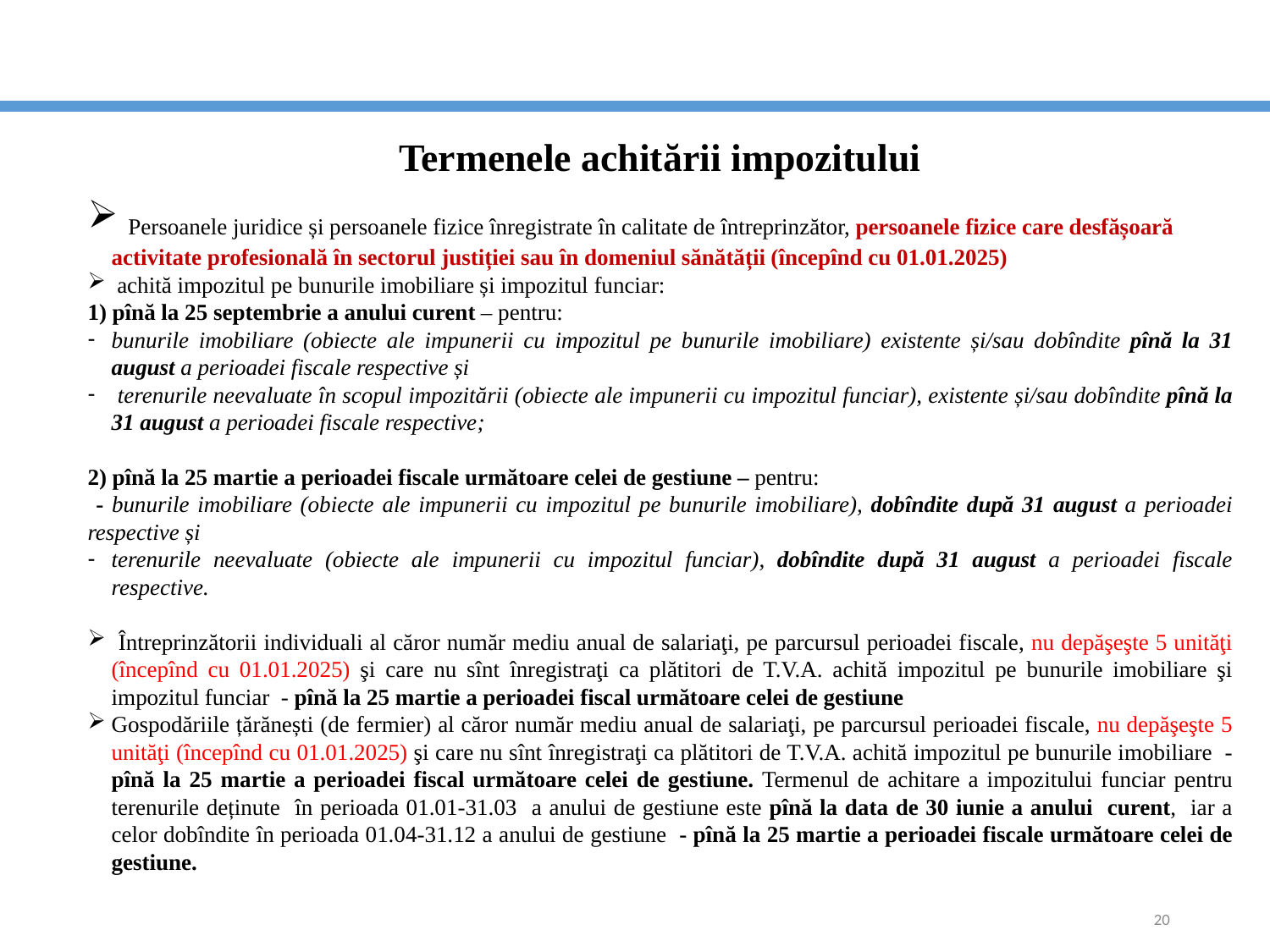

Termenele achitării impozitului

 Persoanele juridice și persoanele fizice înregistrate în calitate de întreprinzător, persoanele fizice care desfășoară activitate profesională în sectorul justiției sau în domeniul sănătății (începînd cu 01.01.2025)
 achită impozitul pe bunurile imobiliare și impozitul funciar:
1) pînă la 25 septembrie a anului curent – pentru:
bunurile imobiliare (obiecte ale impunerii cu impozitul pe bunurile imobiliare) existente și/sau dobîndite pînă la 31 august a perioadei fiscale respective și
 terenurile neevaluate în scopul impozitării (obiecte ale impunerii cu impozitul funciar), existente și/sau dobîndite pînă la 31 august a perioadei fiscale respective;

2) pînă la 25 martie a perioadei fiscale următoare celei de gestiune – pentru:
 - bunurile imobiliare (obiecte ale impunerii cu impozitul pe bunurile imobiliare), dobîndite după 31 august a perioadei respective și
terenurile neevaluate (obiecte ale impunerii cu impozitul funciar), dobîndite după 31 august a perioadei fiscale respective.

 Întreprinzătorii individuali al căror număr mediu anual de salariaţi, pe parcursul perioadei fiscale, nu depăşeşte 5 unităţi (începînd cu 01.01.2025) şi care nu sînt înregistraţi ca plătitori de T.V.A. achită impozitul pe bunurile imobiliare şi impozitul funciar  - pînă la 25 martie a perioadei fiscal următoare celei de gestiune
Gospodăriile țărănești (de fermier) al căror număr mediu anual de salariaţi, pe parcursul perioadei fiscale, nu depăşeşte 5 unităţi (începînd cu 01.01.2025) şi care nu sînt înregistraţi ca plătitori de T.V.A. achită impozitul pe bunurile imobiliare  - pînă la 25 martie a perioadei fiscal următoare celei de gestiune. Termenul de achitare a impozitului funciar pentru terenurile deținute  în perioada 01.01-31.03  a anului de gestiune este pînă la data de 30 iunie a anului  curent,  iar a celor dobîndite în perioada 01.04-31.12 a anului de gestiune  - pînă la 25 martie a perioadei fiscale următoare celei de gestiune.

20